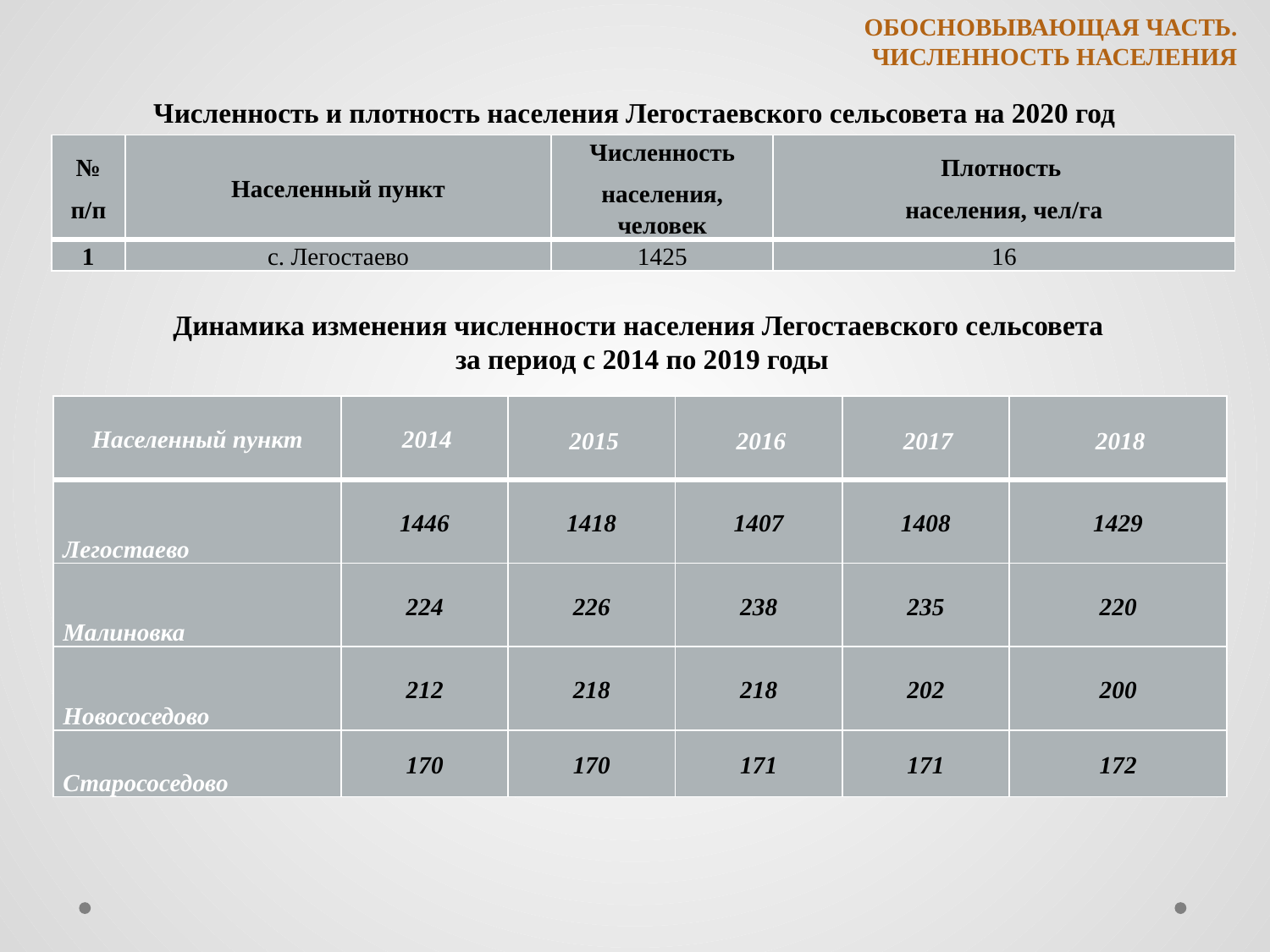

ОБОСНОВЫВАЮЩАЯ ЧАСТЬ.
ЧИСЛЕННОСТЬ НАСЕЛЕНИЯ

Численность и плотность населения Легостаевского сельсовета на 2020 год

| № п/п | Населенный пункт | Численность населения, человек | Плотность населения, чел/га |
| --- | --- | --- | --- |
| 1 | с. Легостаево | 1425 | 16 |

Динамика изменения численности населения Легостаевского сельсовета
за период с 2014 по 2019 годы

| Населенный пункт | 2014 | 2015 | 2016 | 2017 | 2018 |
| --- | --- | --- | --- | --- | --- |
| Легостаево | 1446 | 1418 | 1407 | 1408 | 1429 |
| Малиновка | 224 | 226 | 238 | 235 | 220 |
| Новососедово | 212 | 218 | 218 | 202 | 200 |
| Старососедово | 170 | 170 | 171 | 171 | 172 |